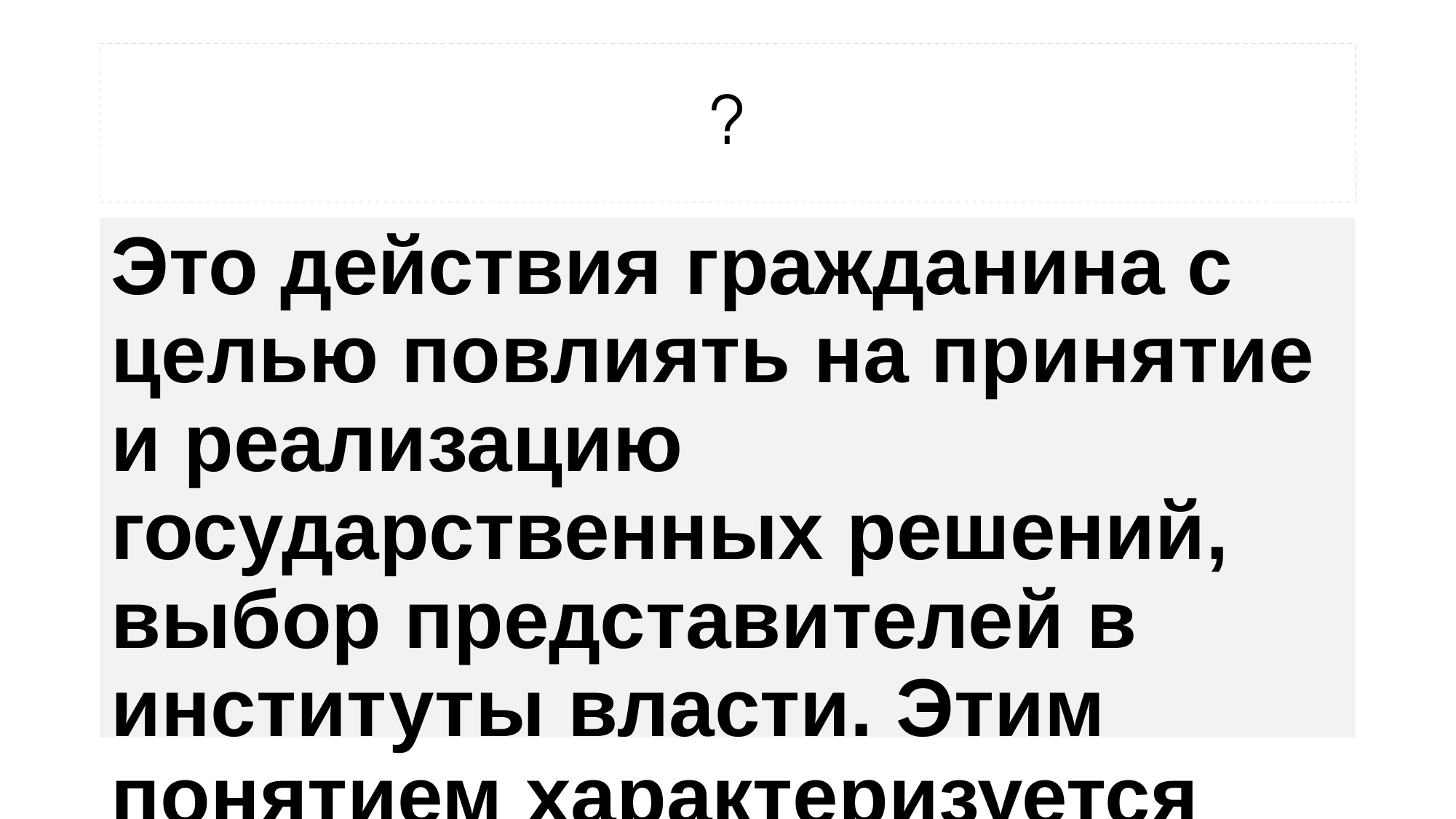

# ?
Это действия гражданина с целью повлиять на принятие и реализацию государственных решений, выбор представителей в институты власти. Этим понятием характеризуется вовлеченность членов данного общества в политический процесс.
Жильцова Е.И.